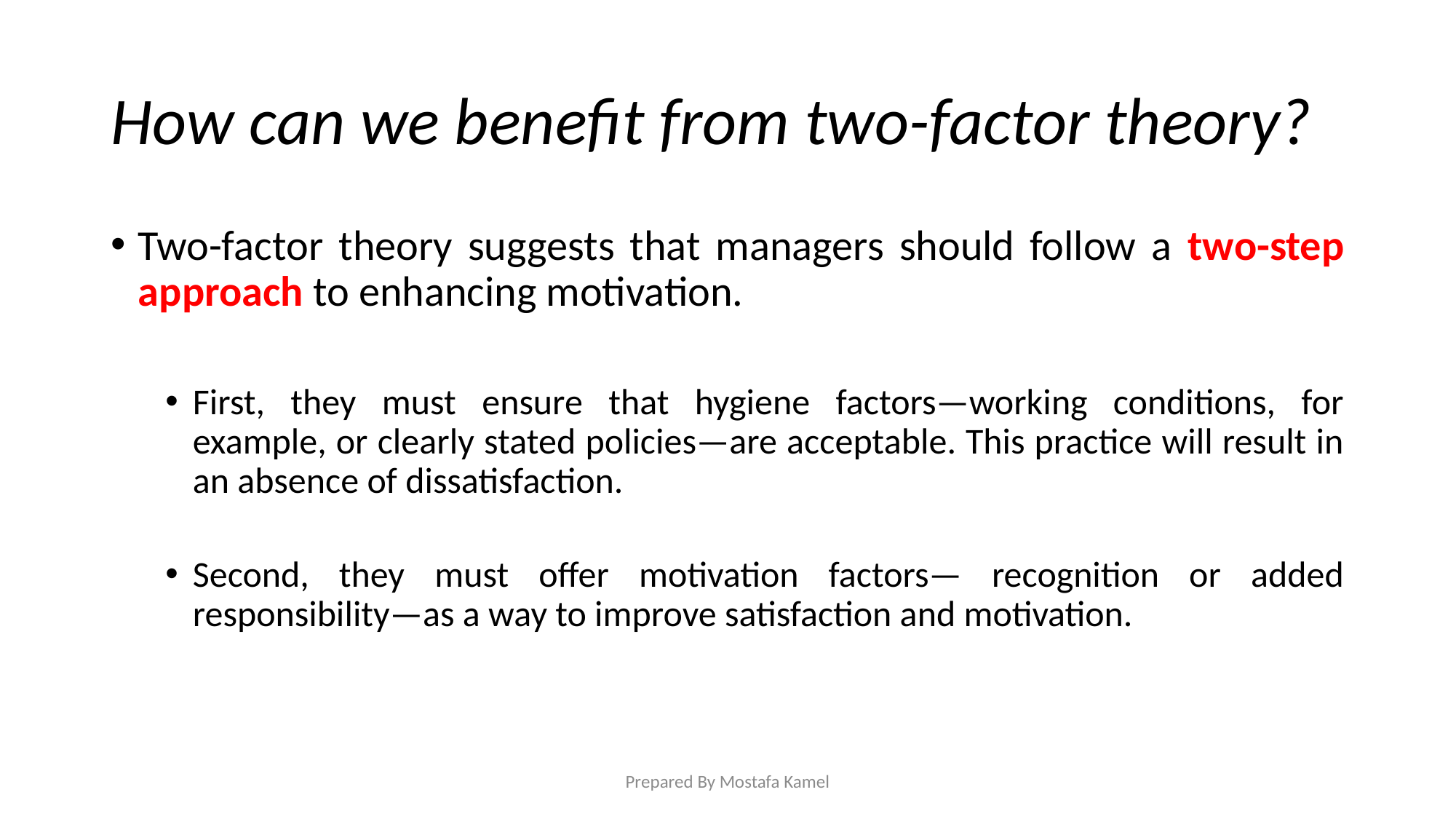

# How can we benefit from two-factor theory?
Two-factor theory suggests that managers should follow a two-step approach to enhancing motivation.

First, they must ensure that hygiene factors—working conditions, for example, or clearly stated policies—are acceptable. This practice will result in an absence of dissatisfaction.

Second, they must offer motivation factors— recognition or added responsibility—as a way to improve satisfaction and motivation.
Prepared By Mostafa Kamel